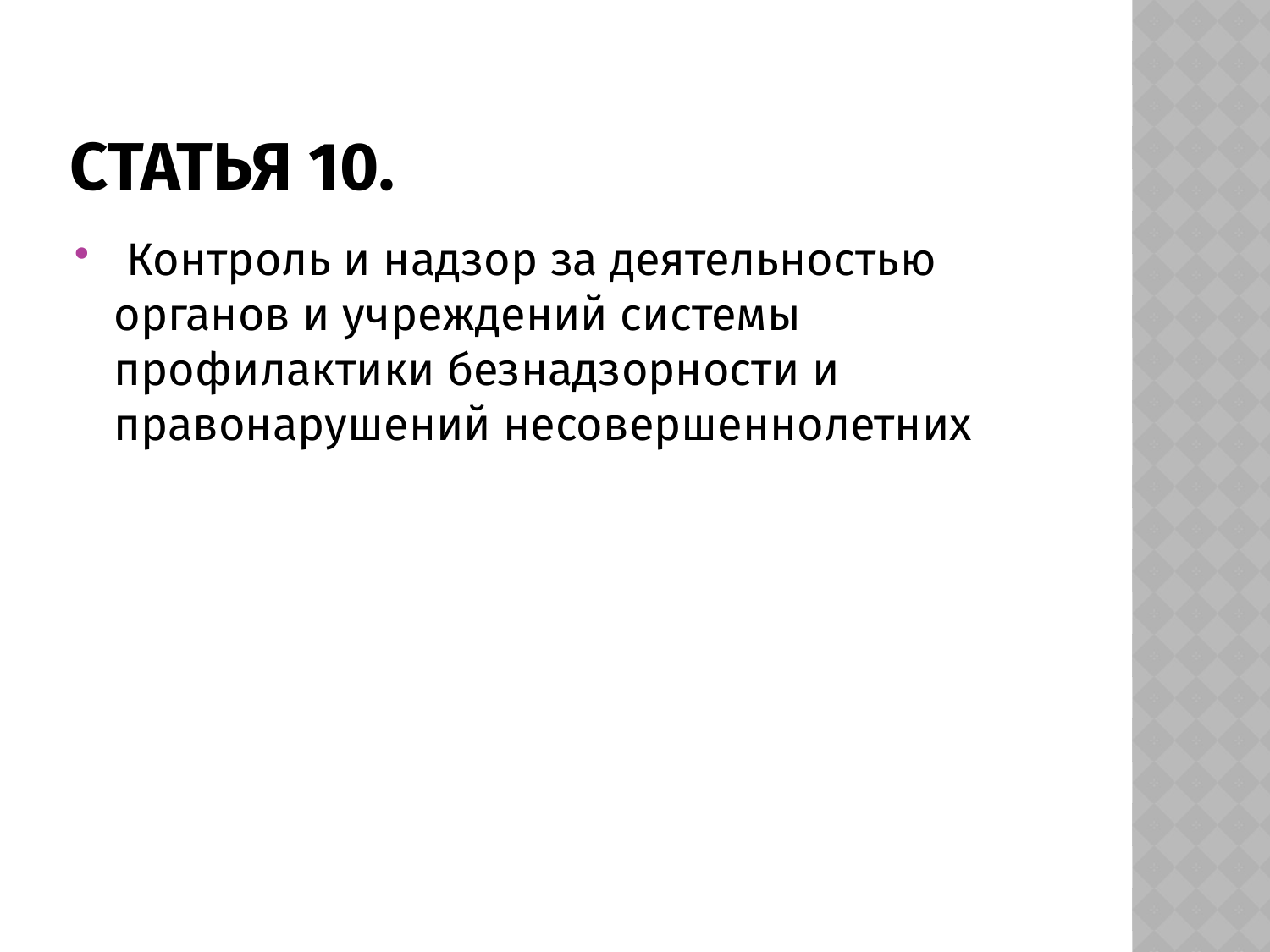

# Статья 10.
 Контроль и надзор за деятельностью органов и учреждений системы профилактики безнадзорности и правонарушений несовершеннолетних